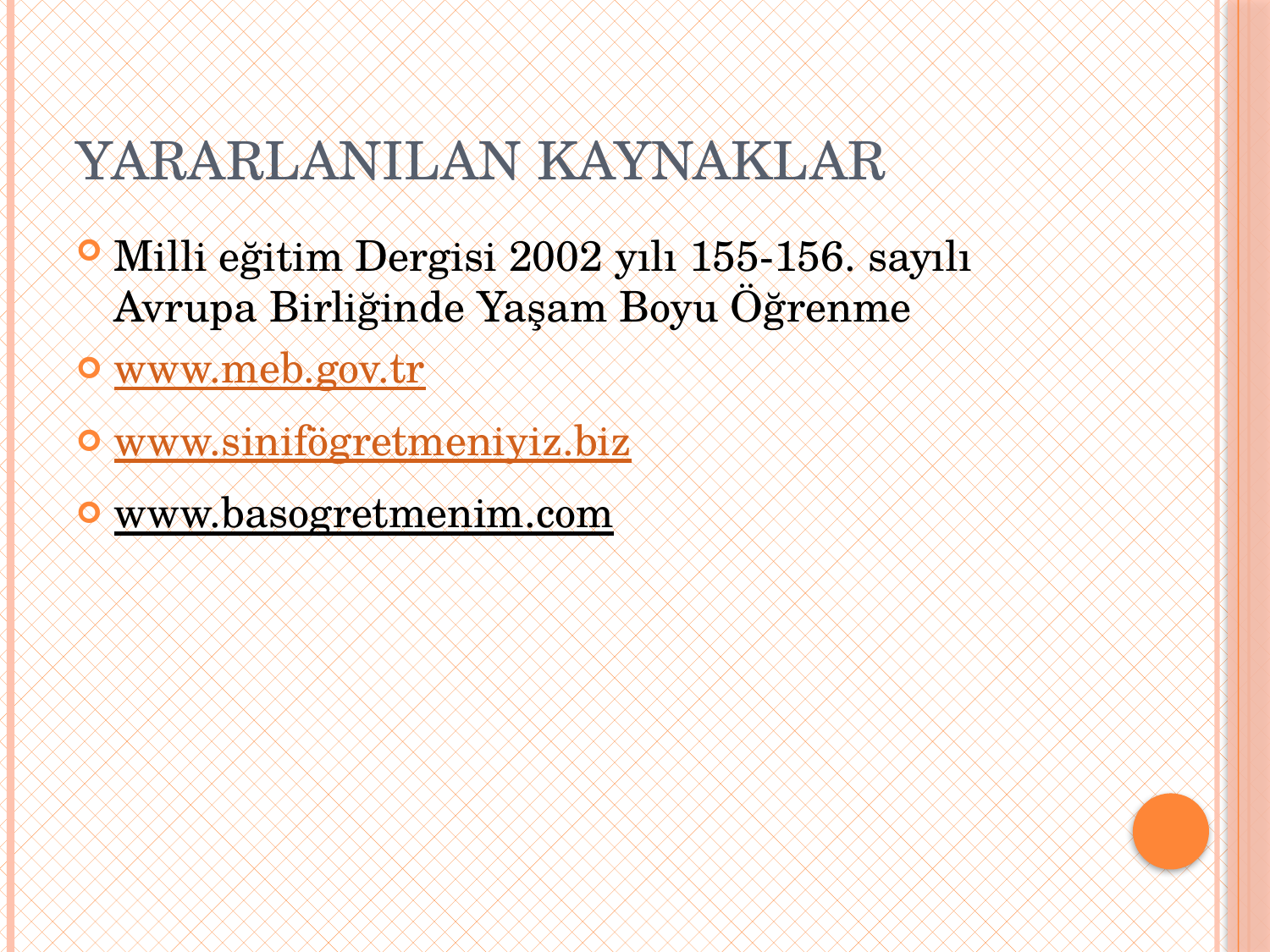

# Yararlanılan kaynaklar
Milli eğitim Dergisi 2002 yılı 155-156. sayılı Avrupa Birliğinde Yaşam Boyu Öğrenme
www.meb.gov.tr
www.sinifögretmeniyiz.biz
www.basogretmenim.com